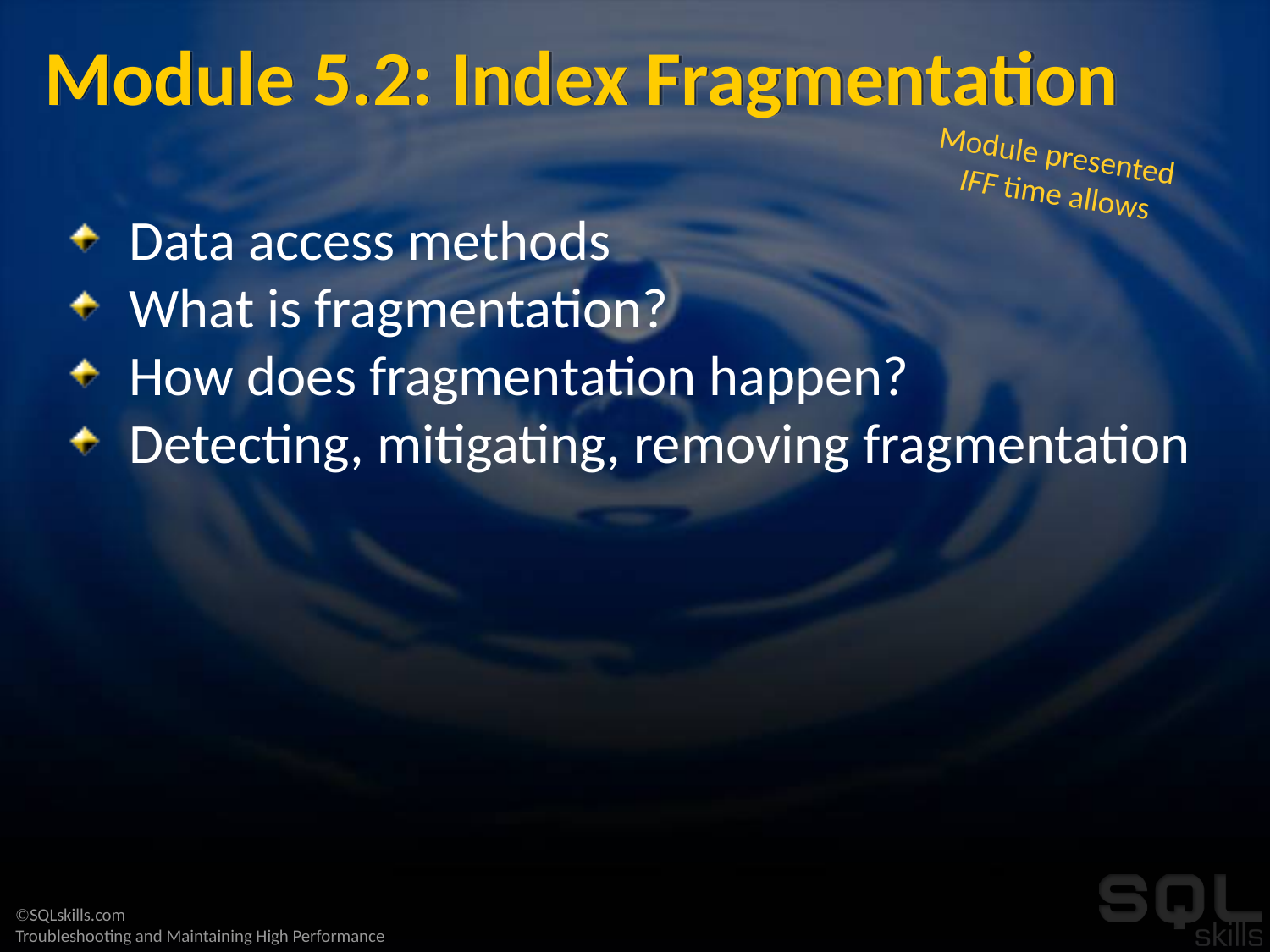

# Module 5.2: Index Fragmentation
Module presented
IFF time allows
Data access methods
What is fragmentation?
How does fragmentation happen?
Detecting, mitigating, removing fragmentation